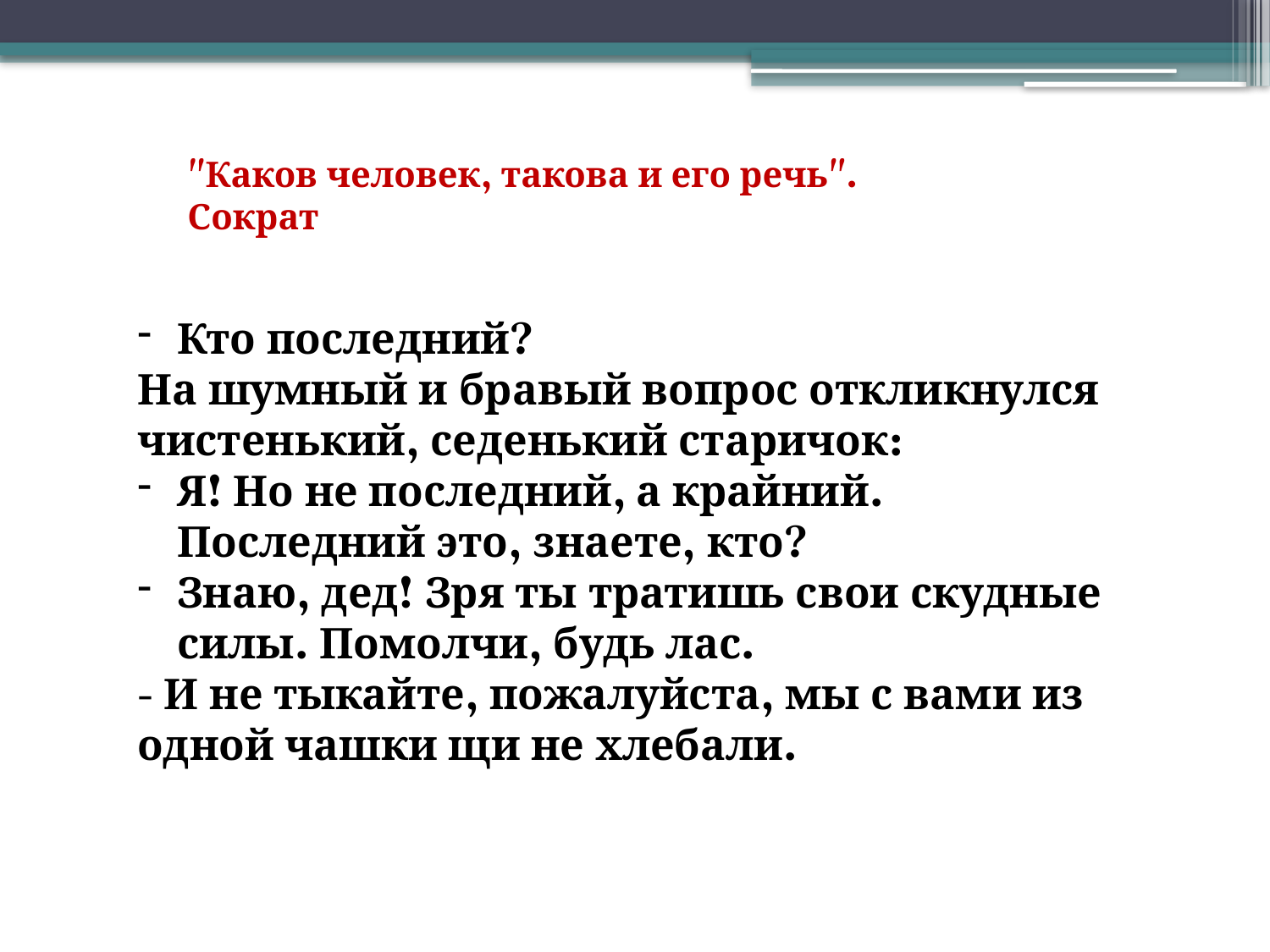

"Каков человек, такова и его речь". Сократ
Кто последний?
На шумный и бравый вопрос откликнулся чистенький, седенький старичок:
Я! Но не последний, а крайний. Последний это, знаете, кто?
Знаю, дед! Зря ты тратишь свои скудные силы. Помолчи, будь лас.
- И не тыкайте, пожалуйста, мы с вами из одной чашки щи не хлебали.